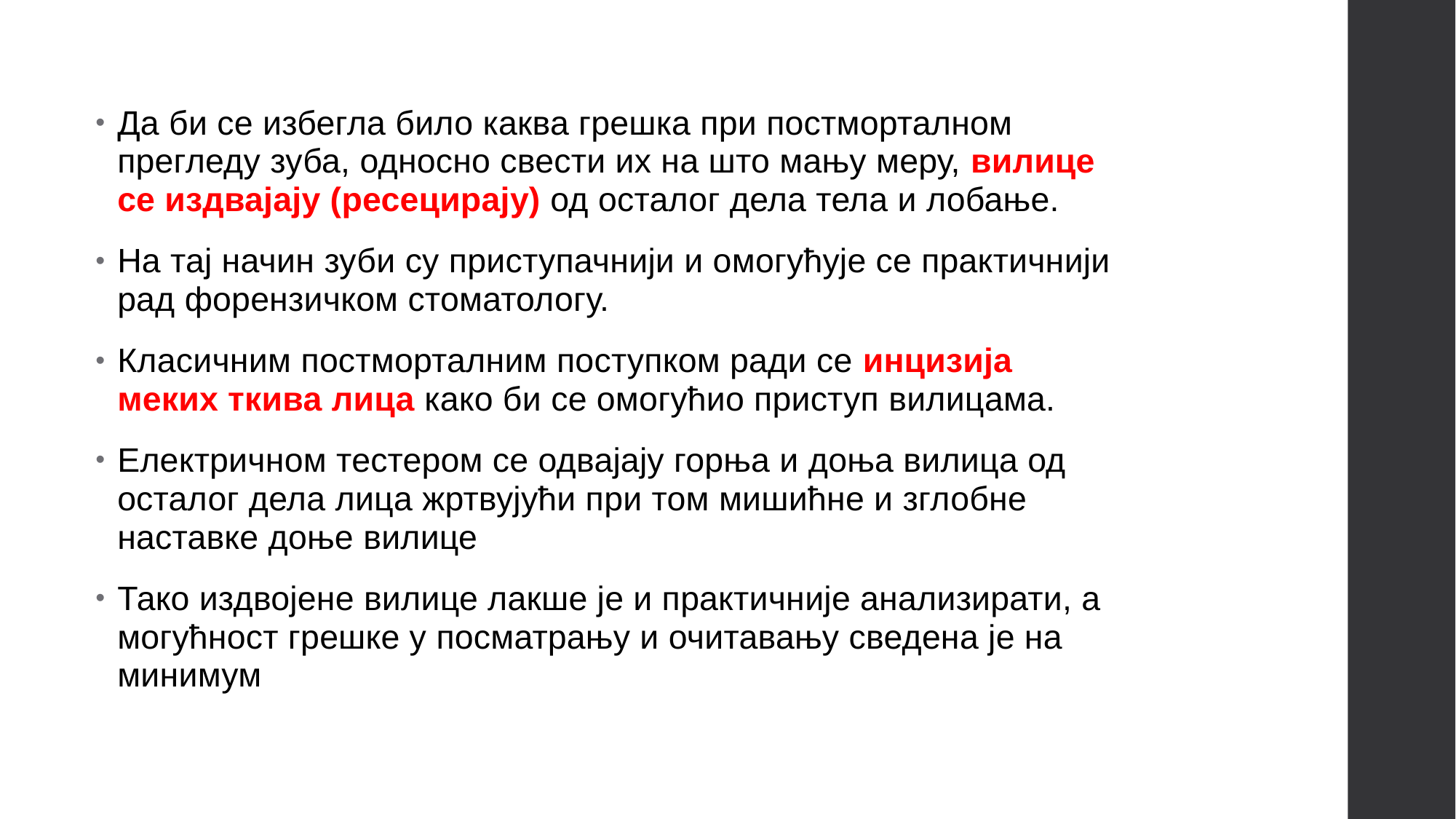

Да би се избегла било каква грешка при постморталном прегледу зуба, односно свести их на што мању меру, вилице се издвајају (ресецирају) од осталог дела тела и лобање.
На тај начин зуби су приступачнији и омогућује се практичнији рад форензичком стоматологу.
Класичним постморталним поступком ради се инцизија меких ткива лица како би се омогућио приступ вилицама.
Електричном тестером се одвајају горња и доња вилица од осталог дела лица жртвујући при том мишићне и зглобне наставке доње вилице
Тако издвојене вилице лакше је и практичније анализирати, а могућност грешке у посматрању и очитавању сведена је на минимум